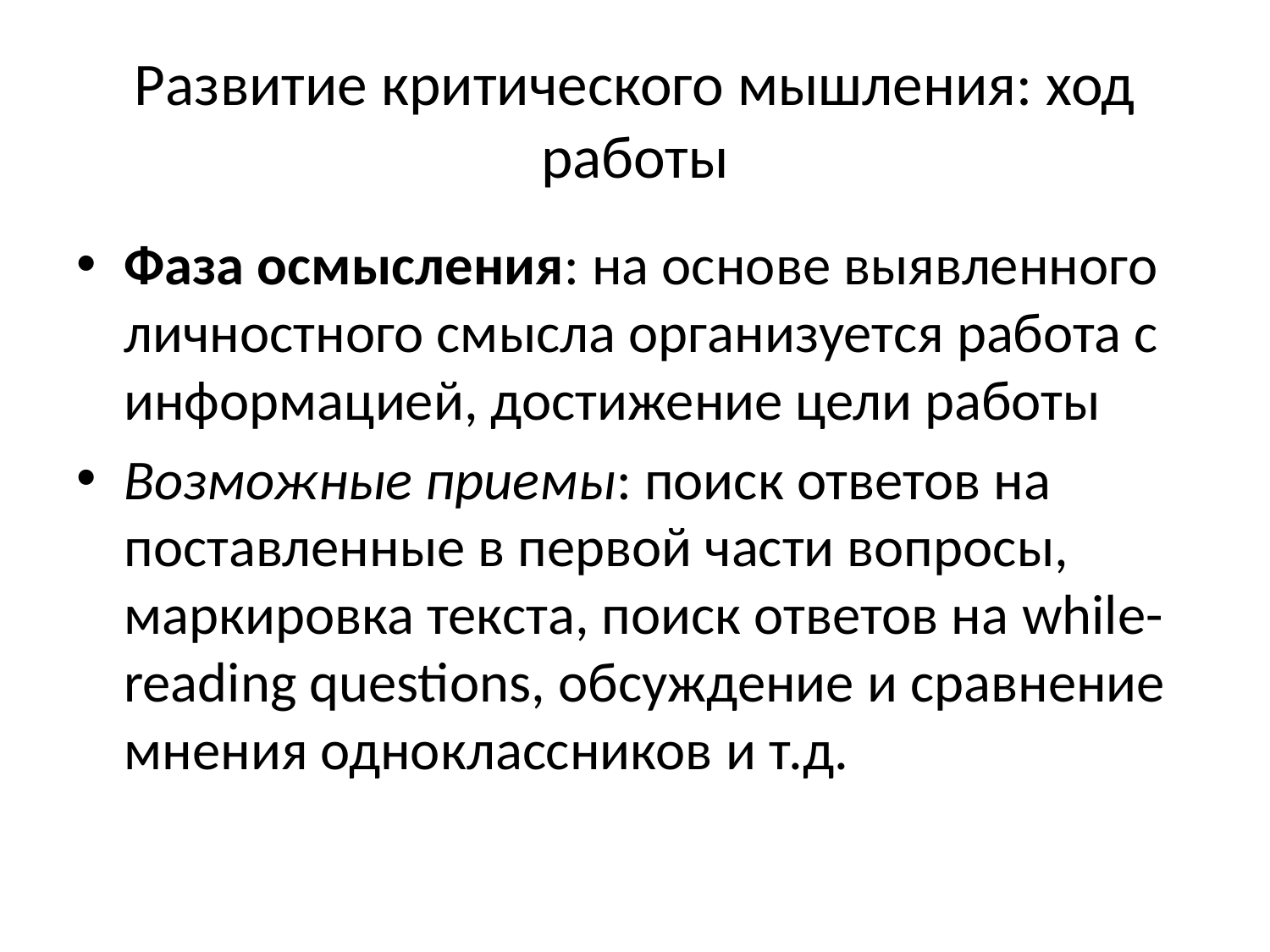

# Развитие критического мышления: ход работы
Фаза осмысления: на основе выявленного личностного смысла организуется работа с информацией, достижение цели работы
Возможные приемы: поиск ответов на поставленные в первой части вопросы, маркировка текста, поиск ответов на while-reading questions, обсуждение и сравнение мнения одноклассников и т.д.